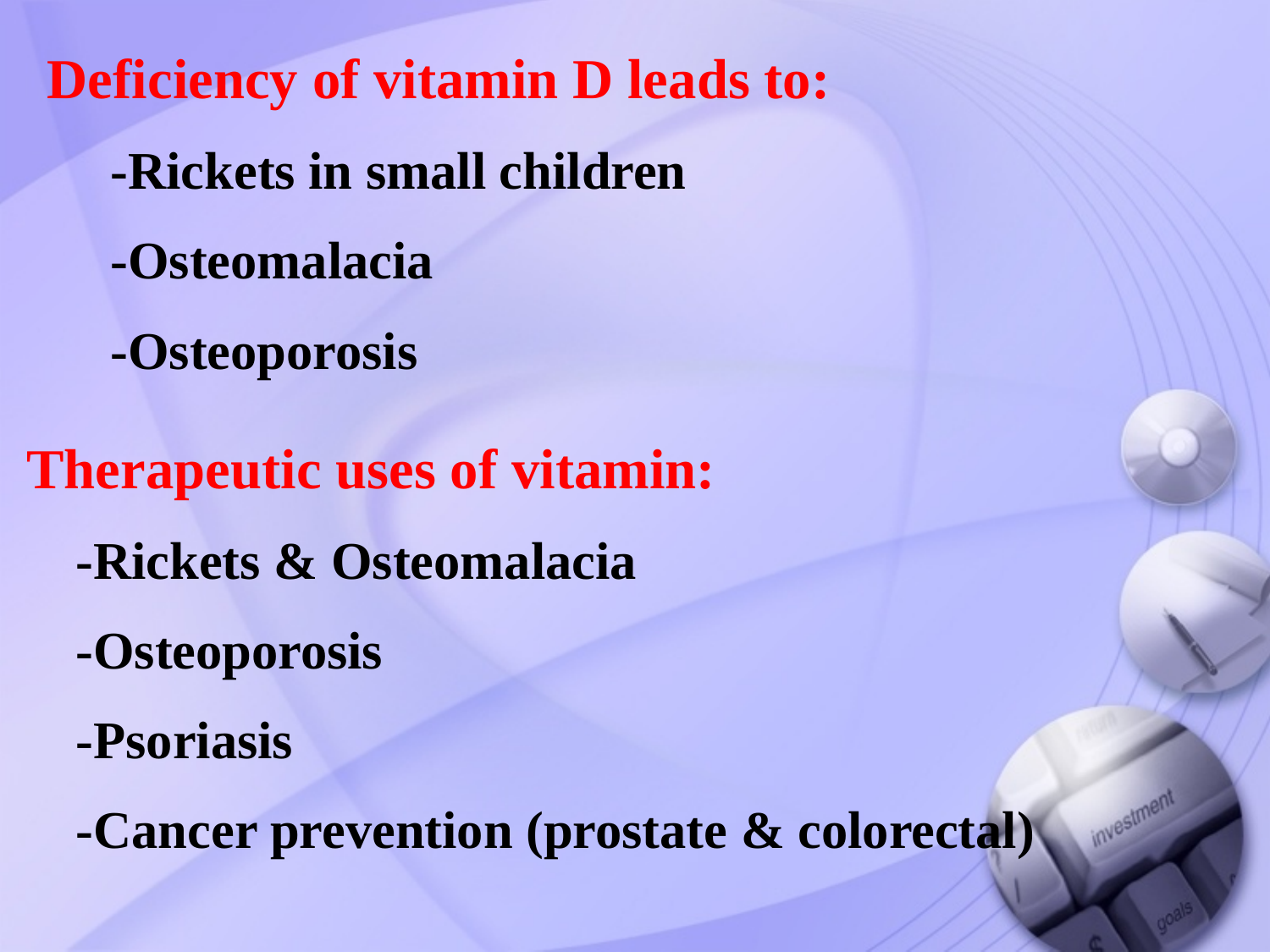

Deficiency of vitamin D leads to:
-Rickets in small children
-Osteomalacia
-Osteoporosis

 Therapeutic uses of vitamin:
-Rickets & Osteomalacia
-Osteoporosis
-Psoriasis
-Cancer prevention (prostate & colorectal)